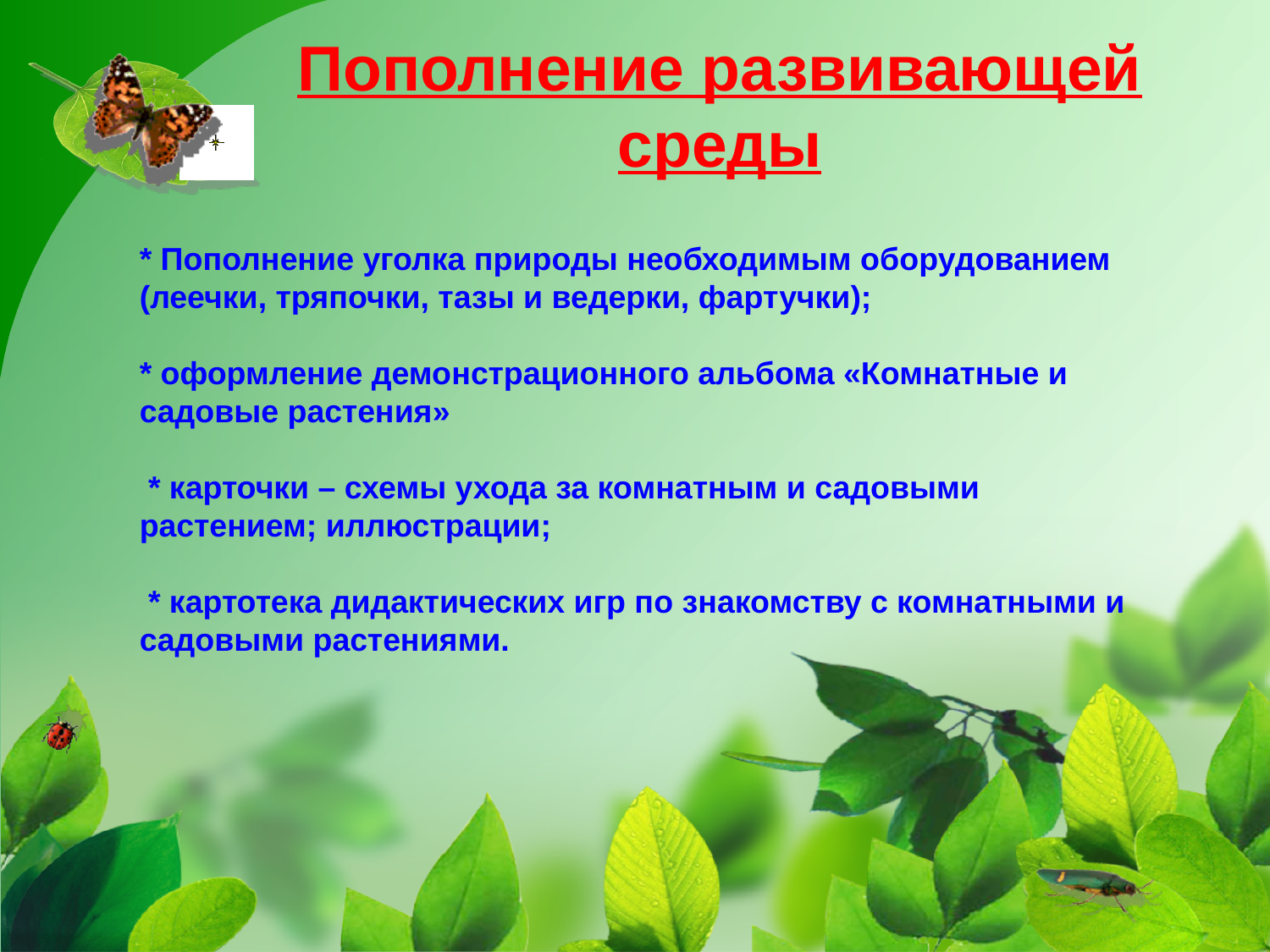

Пополнение развивающей среды
* Пополнение уголка природы необходимым оборудованием (леечки, тряпочки, тазы и ведерки, фартучки);

* оформление демонстрационного альбома «Комнатные и садовые растения»

 * карточки – схемы ухода за комнатным и садовыми  растением; иллюстрации;

 * картотека дидактических игр по знакомству с комнатными и садовыми растениями.